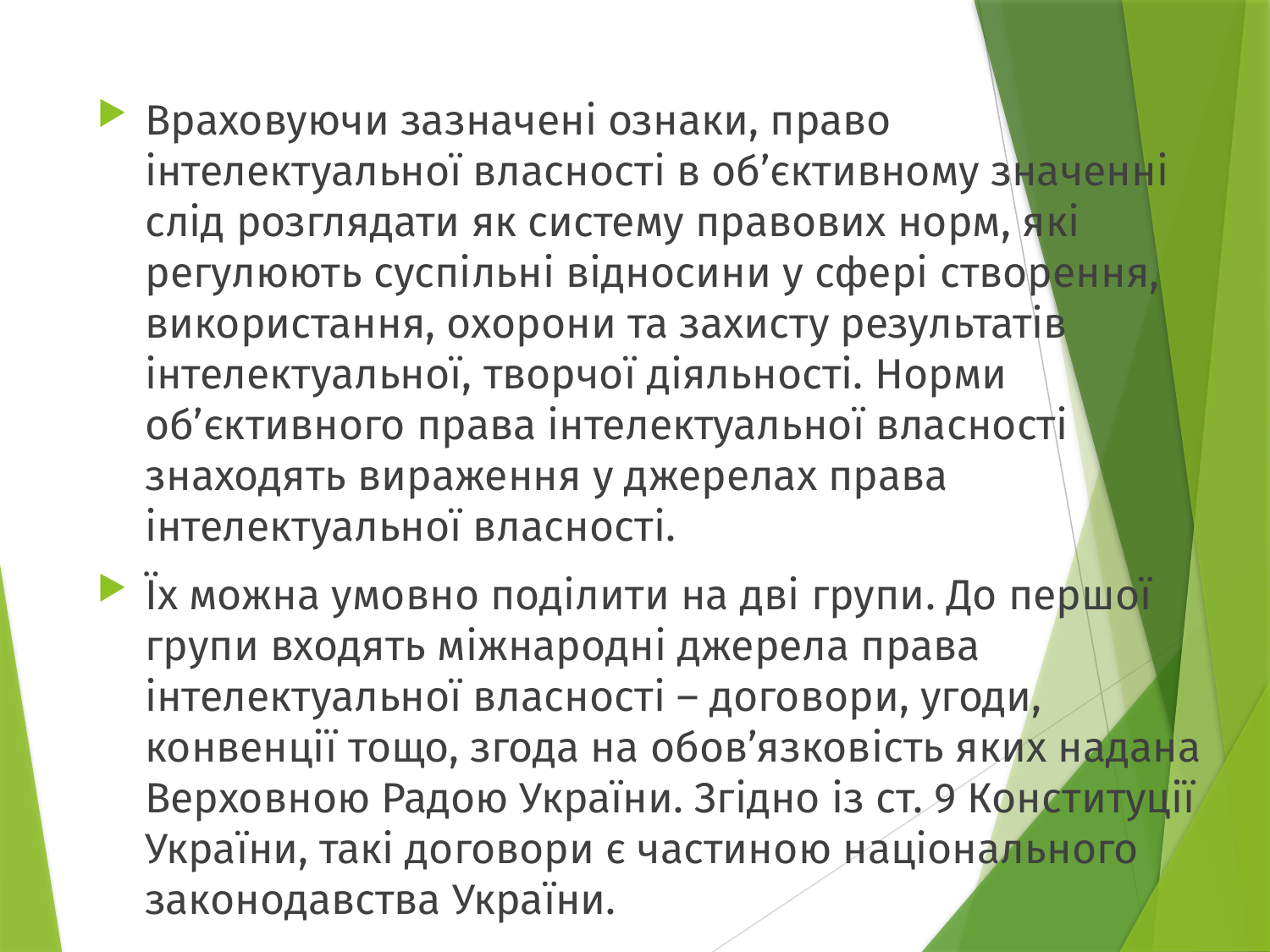

Враховуючи зазначені ознаки, право інтелектуальної власності в об’єктивному значенні слід розглядати як систему правових норм, які регулюють суспільні відносини у сфері створення, використання, охорони та захисту результатів інтелектуальної, творчої діяльності. Норми об’єктивного права інтелектуальної власності знаходять вираження у джерелах права інтелектуальної власності.
Їх можна умовно поділити на дві групи. До першої групи входять міжнародні джерела права інтелектуальної власності – договори, угоди, конвенції тощо, згода на обов’язковість яких надана Верховною Радою України. Згідно із ст. 9 Конституції України, такі договори є частиною національного законодавства України.